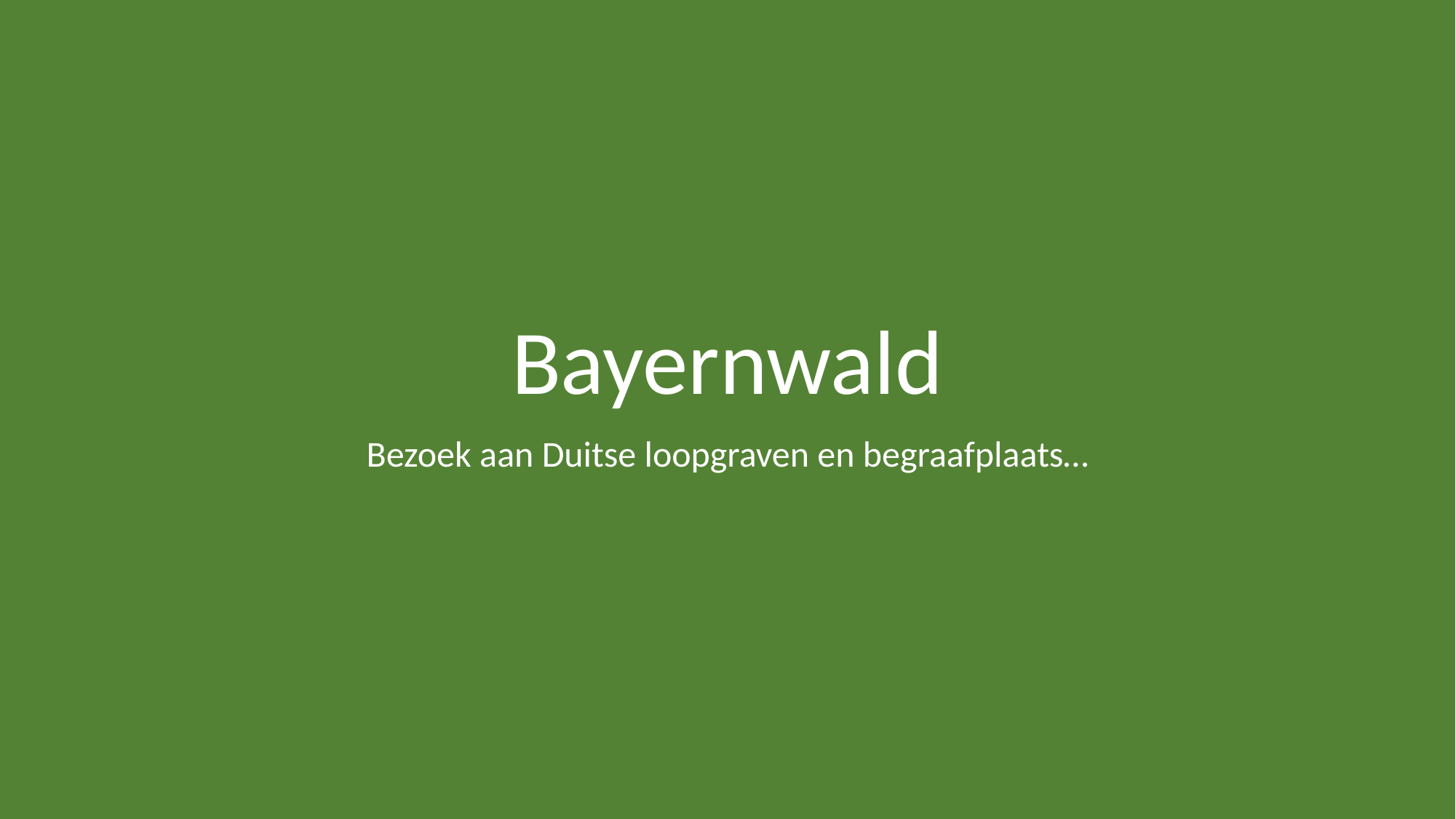

# Bayernwald
Bezoek aan Duitse loopgraven en begraafplaats…